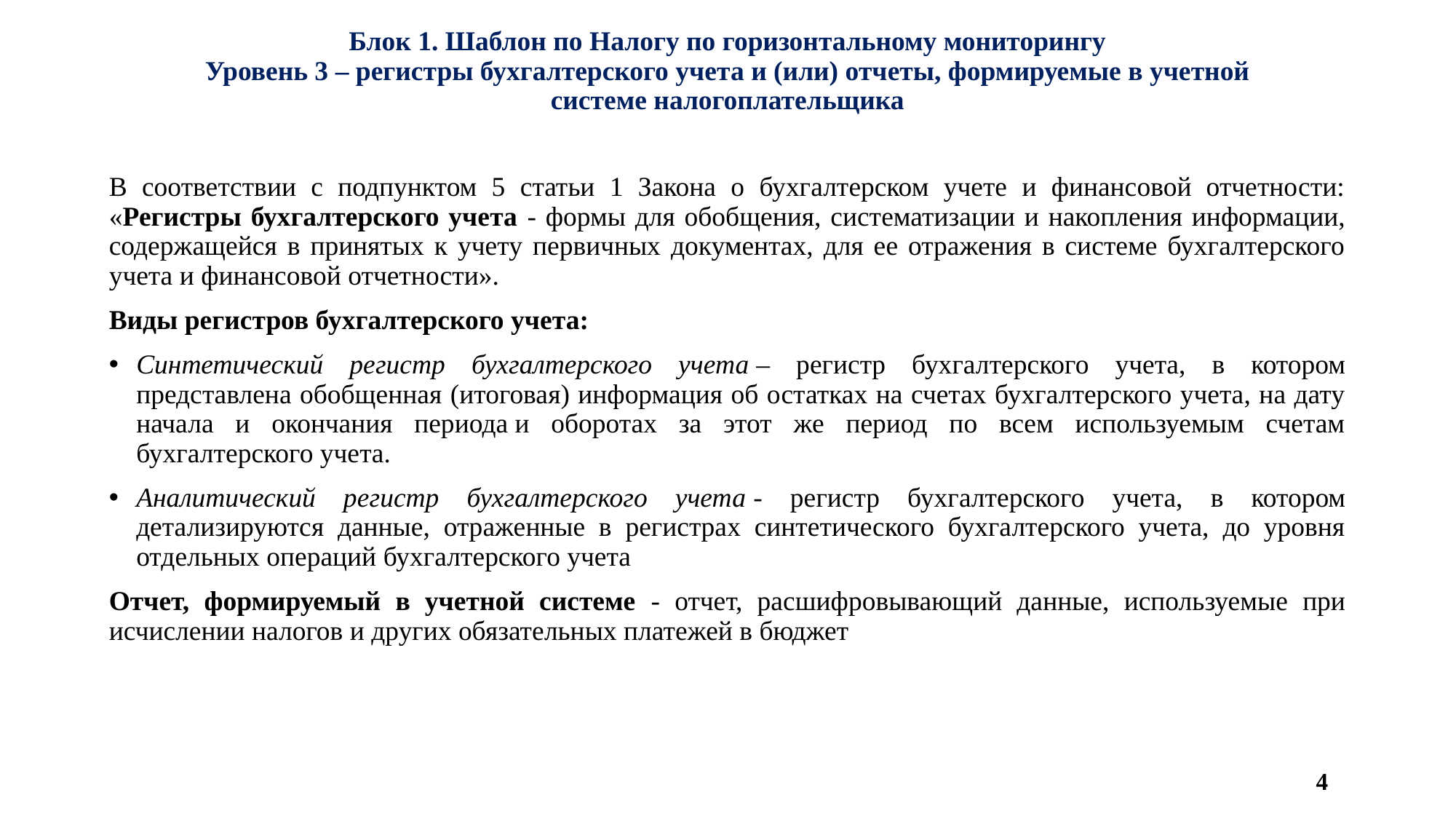

# Блок 1. Шаблон по Налогу по горизонтальному мониторингу Уровень 3 – регистры бухгалтерского учета и (или) отчеты, формируемые в учетной системе налогоплательщика
В соответствии с подпунктом 5 статьи 1 Закона о бухгалтерском учете и финансовой отчетности: «Регистры бухгалтерского учета - формы для обобщения, систематизации и накопления информации, содержащейся в принятых к учету первичных документах, для ее отражения в системе бухгалтерского учета и финансовой отчетности».
Виды регистров бухгалтерского учета:
Синтетический регистр бухгалтерского учета – регистр бухгалтерского учета, в котором представлена обобщенная (итоговая) информация об остатках на счетах бухгалтерского учета, на дату начала и окончания периода и оборотах за этот же период по всем используемым счетам бухгалтерского учета.
Аналитический регистр бухгалтерского учета - регистр бухгалтерского учета, в котором детализируются данные, отраженные в регистрах синтетического бухгалтерского учета, до уровня отдельных операций бухгалтерского учета
Отчет, формируемый в учетной системе - отчет, расшифровывающий данные, используемые при исчислении налогов и других обязательных платежей в бюджет
4